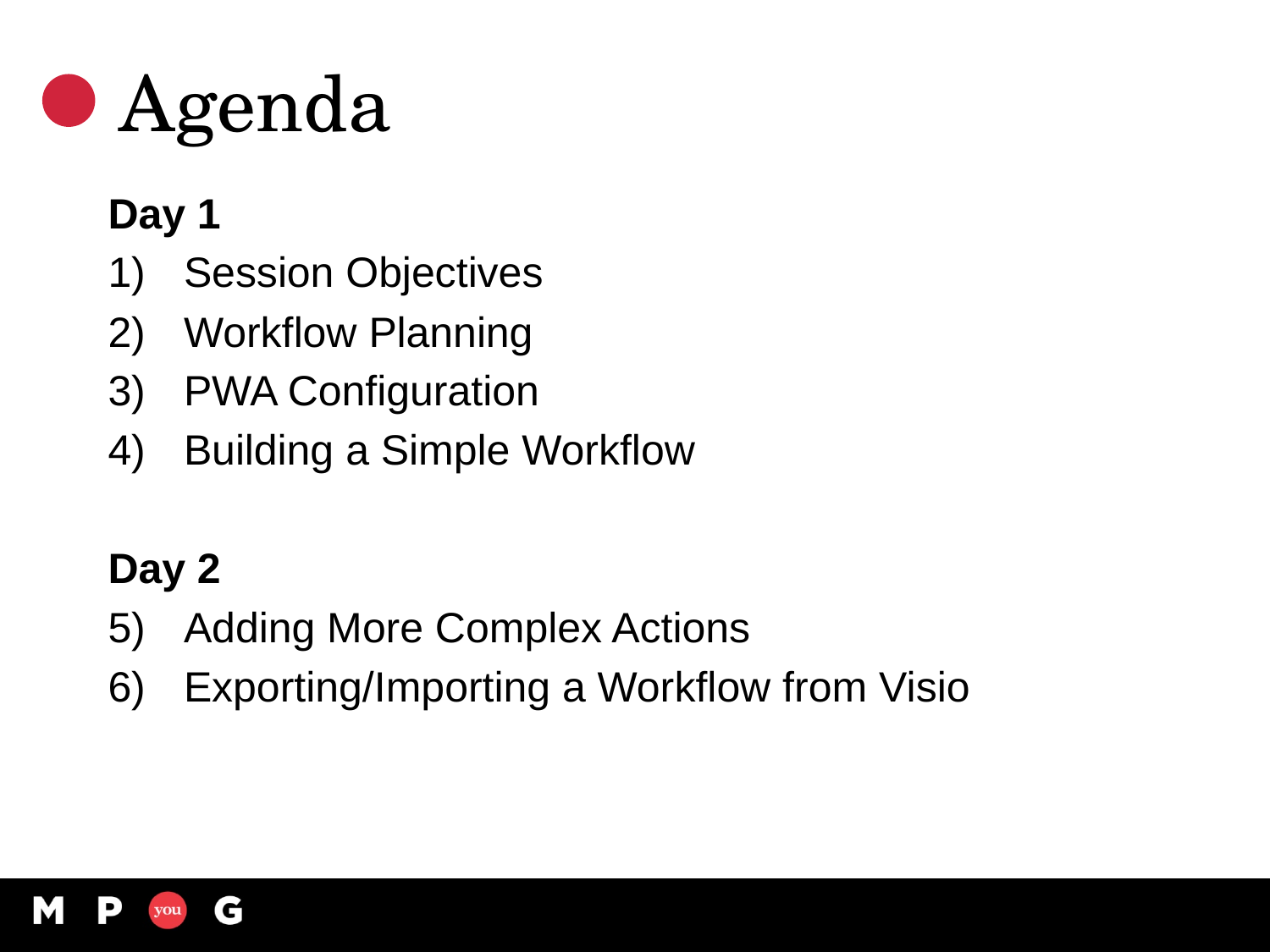

# Agenda
Day 1
Session Objectives
Workflow Planning
PWA Configuration
Building a Simple Workflow

Day 2
Adding More Complex Actions
Exporting/Importing a Workflow from Visio